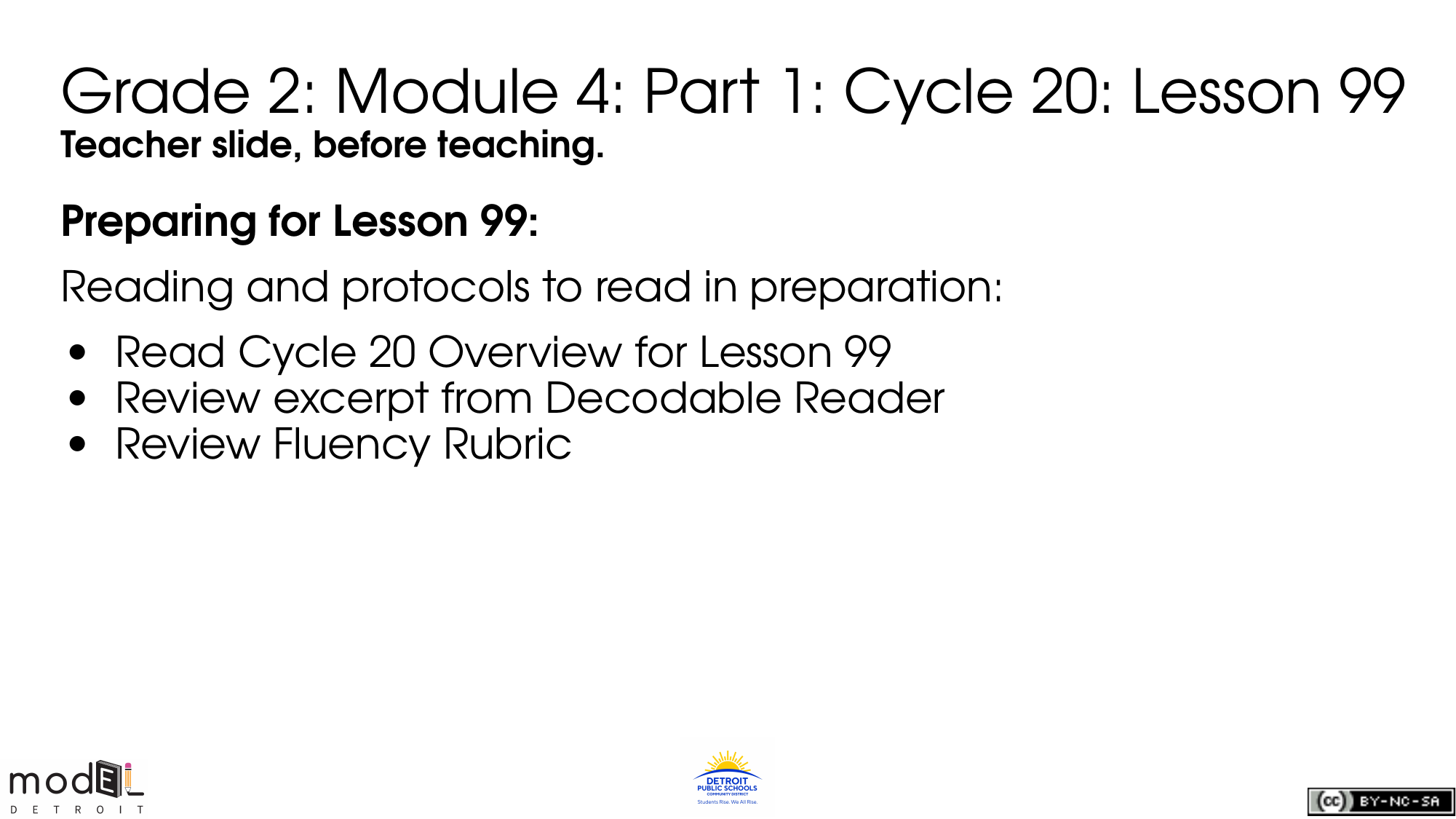

# Grade 2: Module 4: Part 1: Cycle 20: Lesson 99
Teacher slide, before teaching.
Preparing for Lesson 99:
Reading and protocols to read in preparation:
Read Cycle 20 Overview for Lesson 99
Review excerpt from Decodable Reader
Review Fluency Rubric